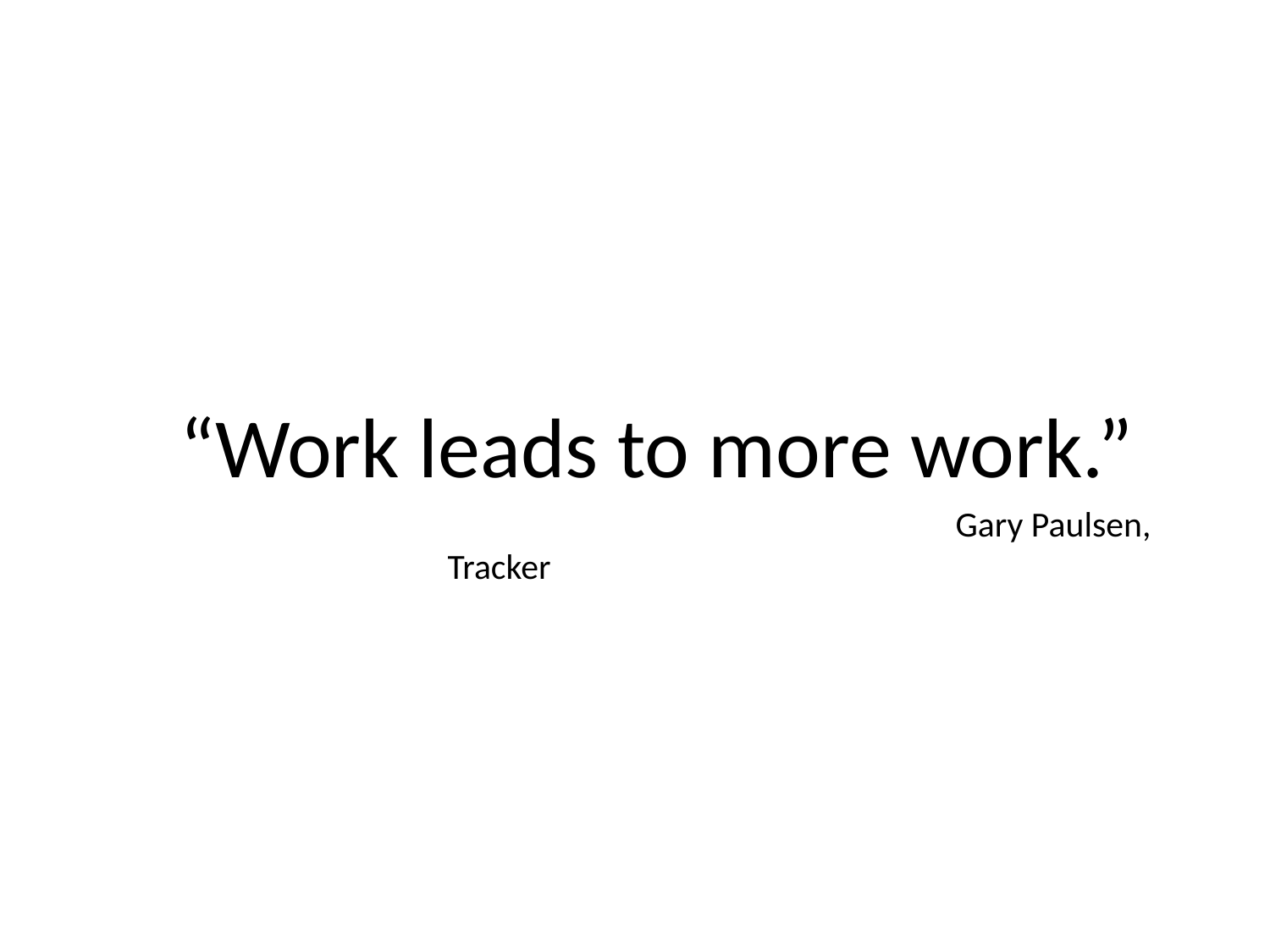

“Work leads to more work.”
					Gary Paulsen, Tracker